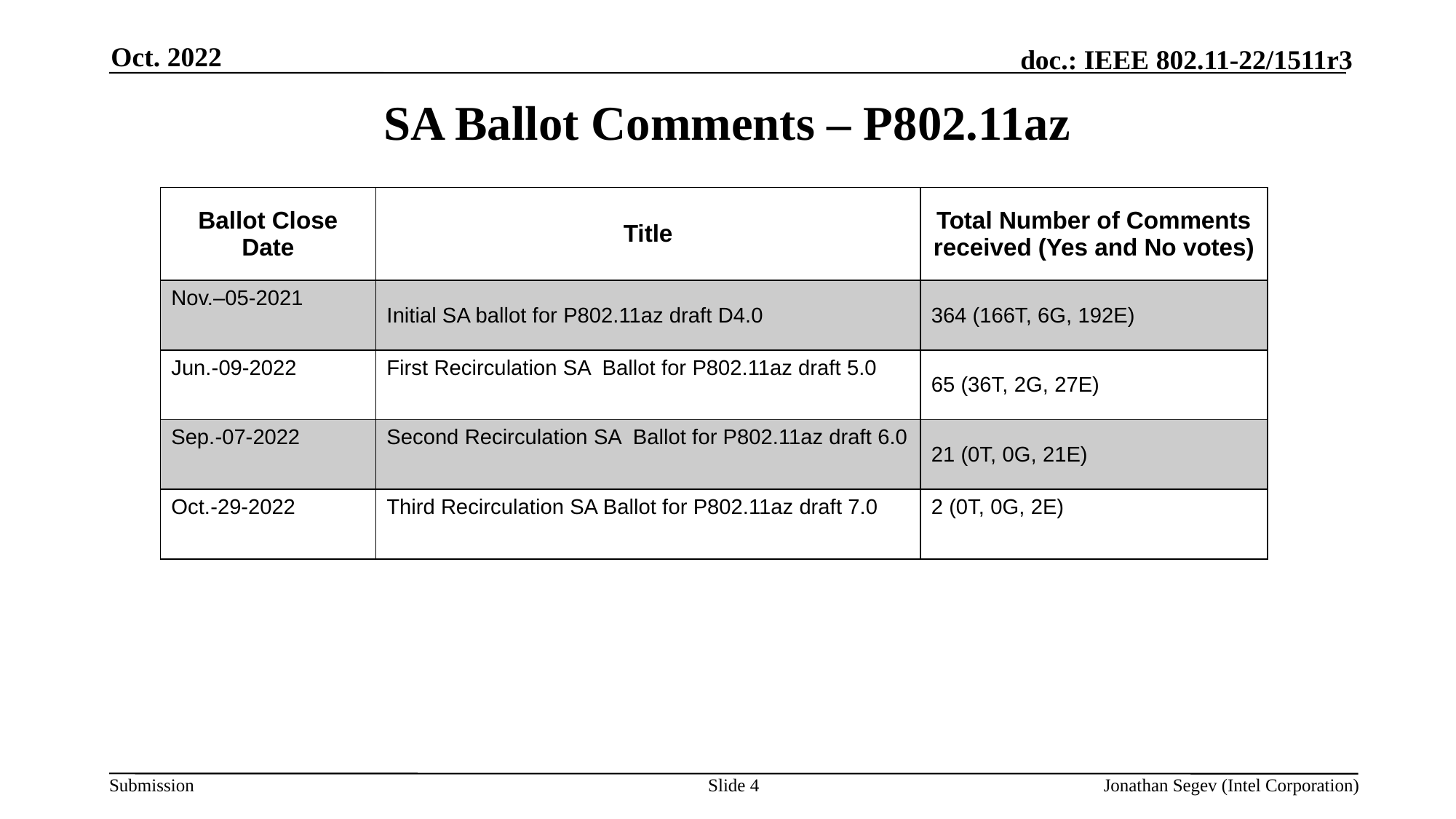

Oct. 2022
# SA Ballot Comments – P802.11az
| Ballot Close Date | Title | Total Number of Comments received (Yes and No votes) |
| --- | --- | --- |
| Nov.–05-2021 | Initial SA ballot for P802.11az draft D4.0 | 364 (166T, 6G, 192E) |
| Jun.-09-2022 | First Recirculation SA Ballot for P802.11az draft 5.0 | 65 (36T, 2G, 27E) |
| Sep.-07-2022 | Second Recirculation SA Ballot for P802.11az draft 6.0 | 21 (0T, 0G, 21E) |
| Oct.-29-2022 | Third Recirculation SA Ballot for P802.11az draft 7.0 | 2 (0T, 0G, 2E) |
Slide 4
Jonathan Segev (Intel Corporation)